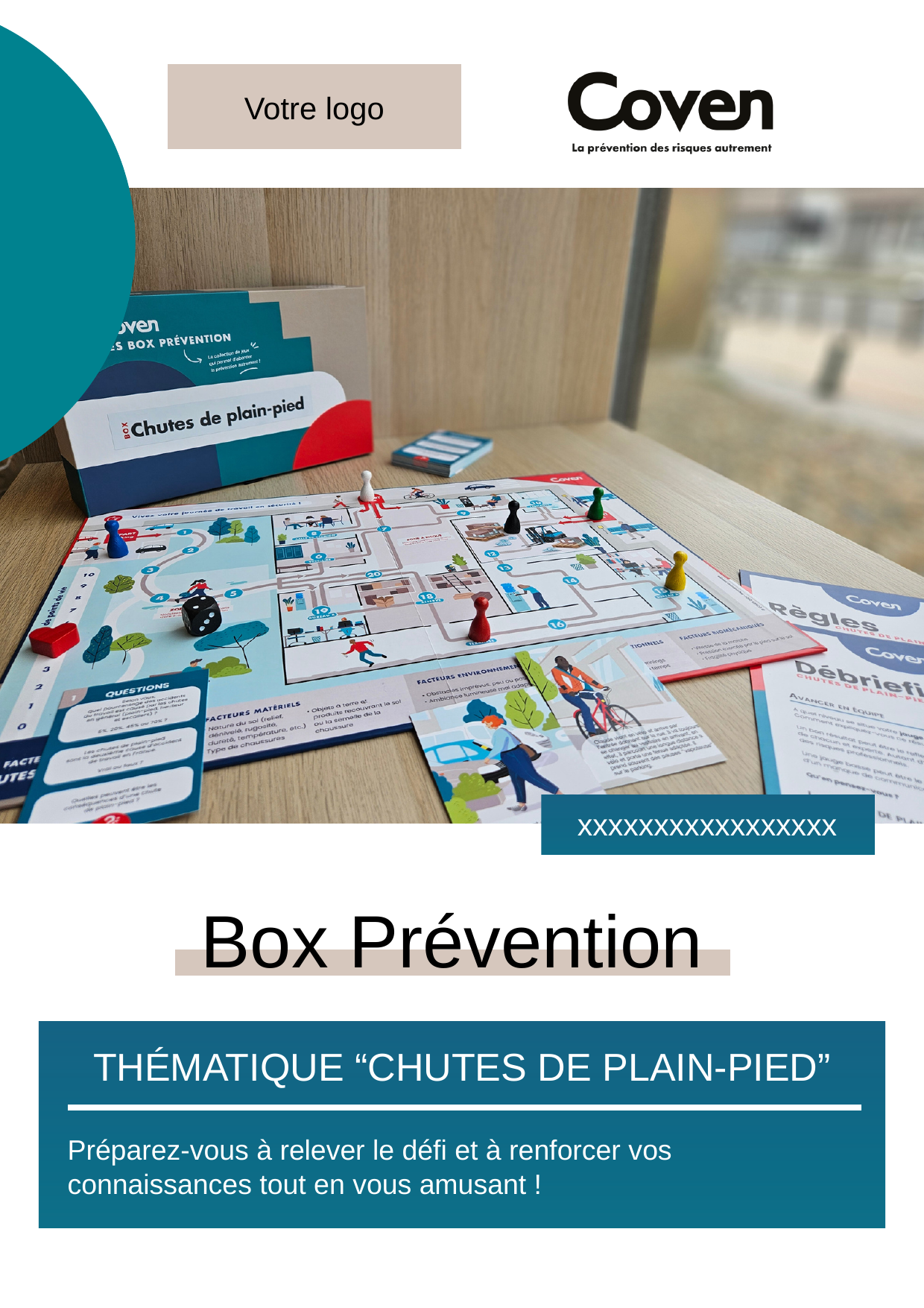

Votre logo

xxxxxxxxxxxxxxxxx
Box Prévention

THÉMATIQUE “CHUTES DE PLAIN-PIED”

Préparez-vous à relever le défi et à renforcer vos connaissances tout en vous amusant !